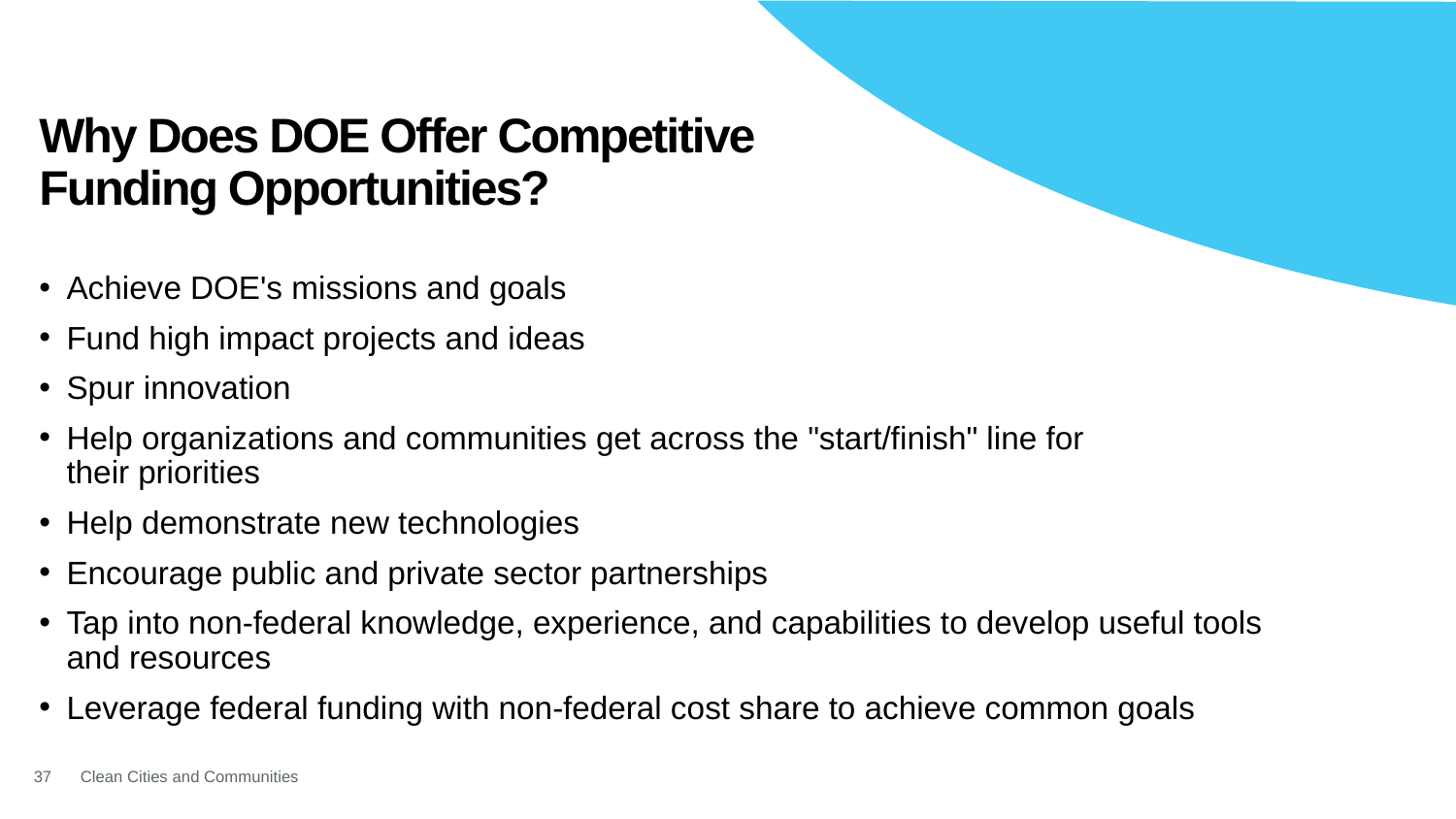

# Why Does DOE Offer Competitive Funding Opportunities?
Achieve DOE's missions and goals
Fund high impact projects and ideas
Spur innovation
Help organizations and communities get across the "start/finish" line for their priorities
Help demonstrate new technologies
Encourage public and private sector partnerships
Tap into non-federal knowledge, experience, and capabilities to develop useful tools and resources
Leverage federal funding with non-federal cost share to achieve common goals
37
Clean Cities and Communities